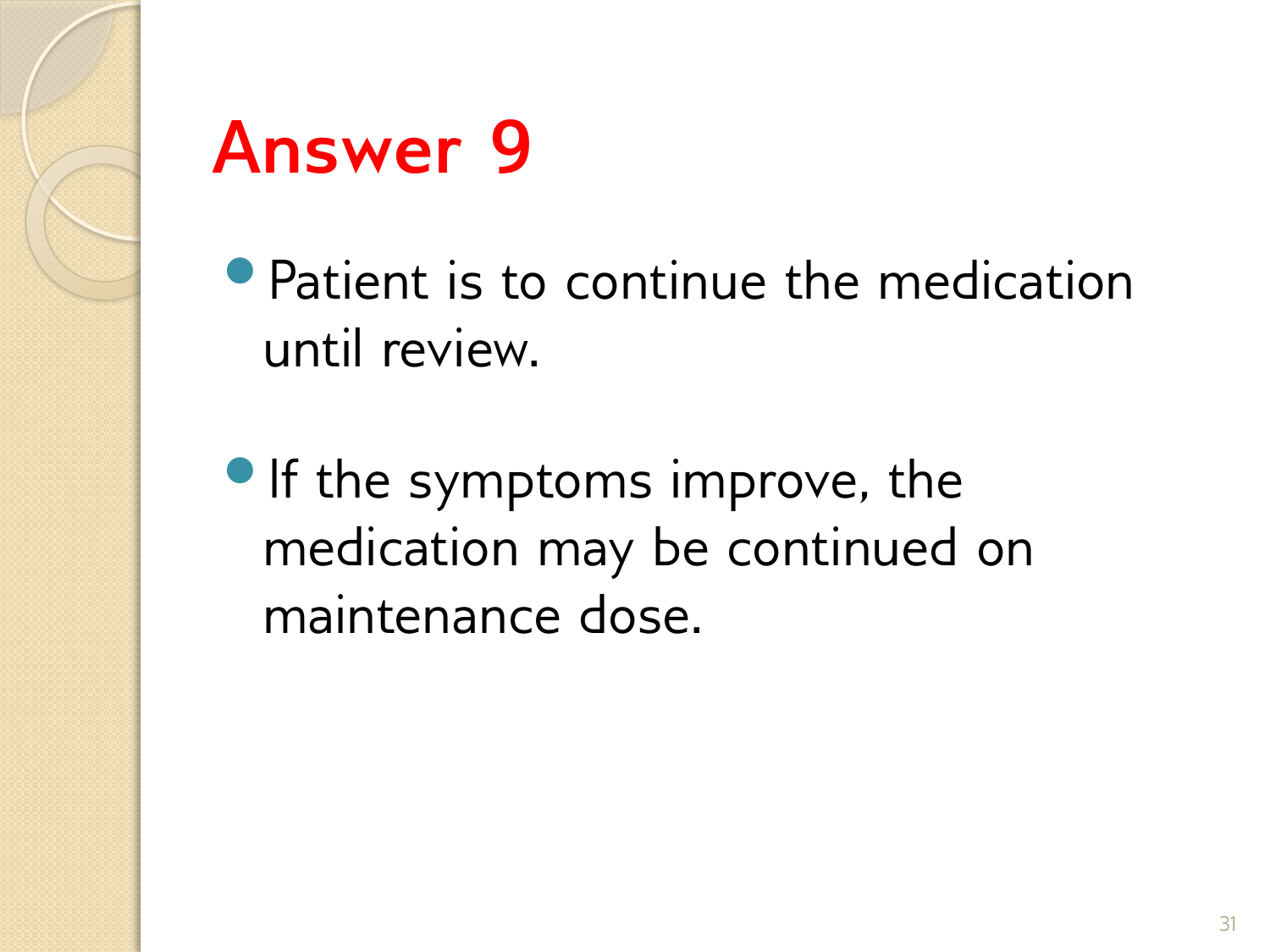

# Answer 9
Patient is to continue the medication until review.

If the symptoms improve, the medication may be continued on maintenance dose.

31